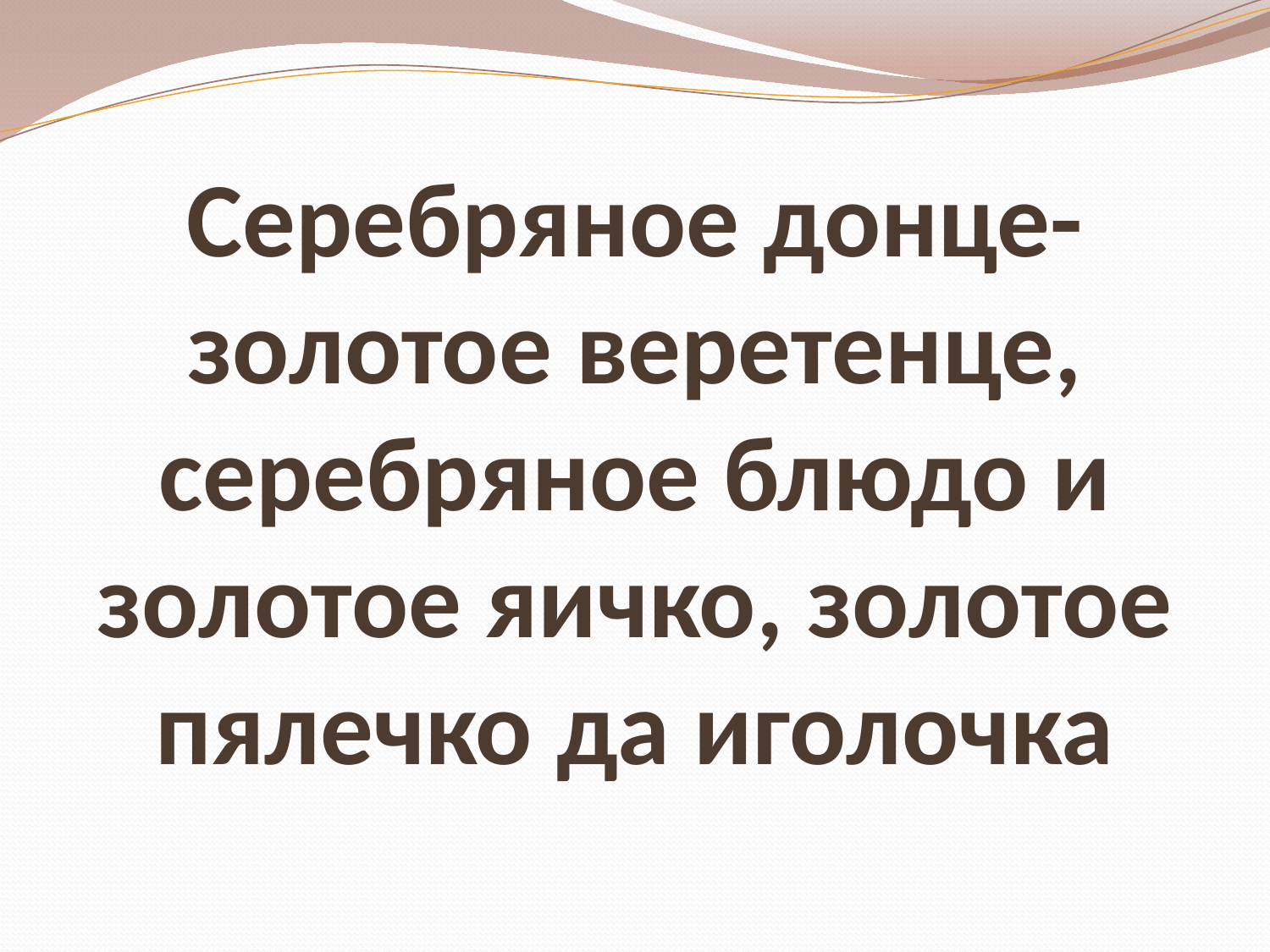

# Серебряное донце-золотое веретенце, серебряное блюдо и золотое яичко, золотое пялечко да иголочка